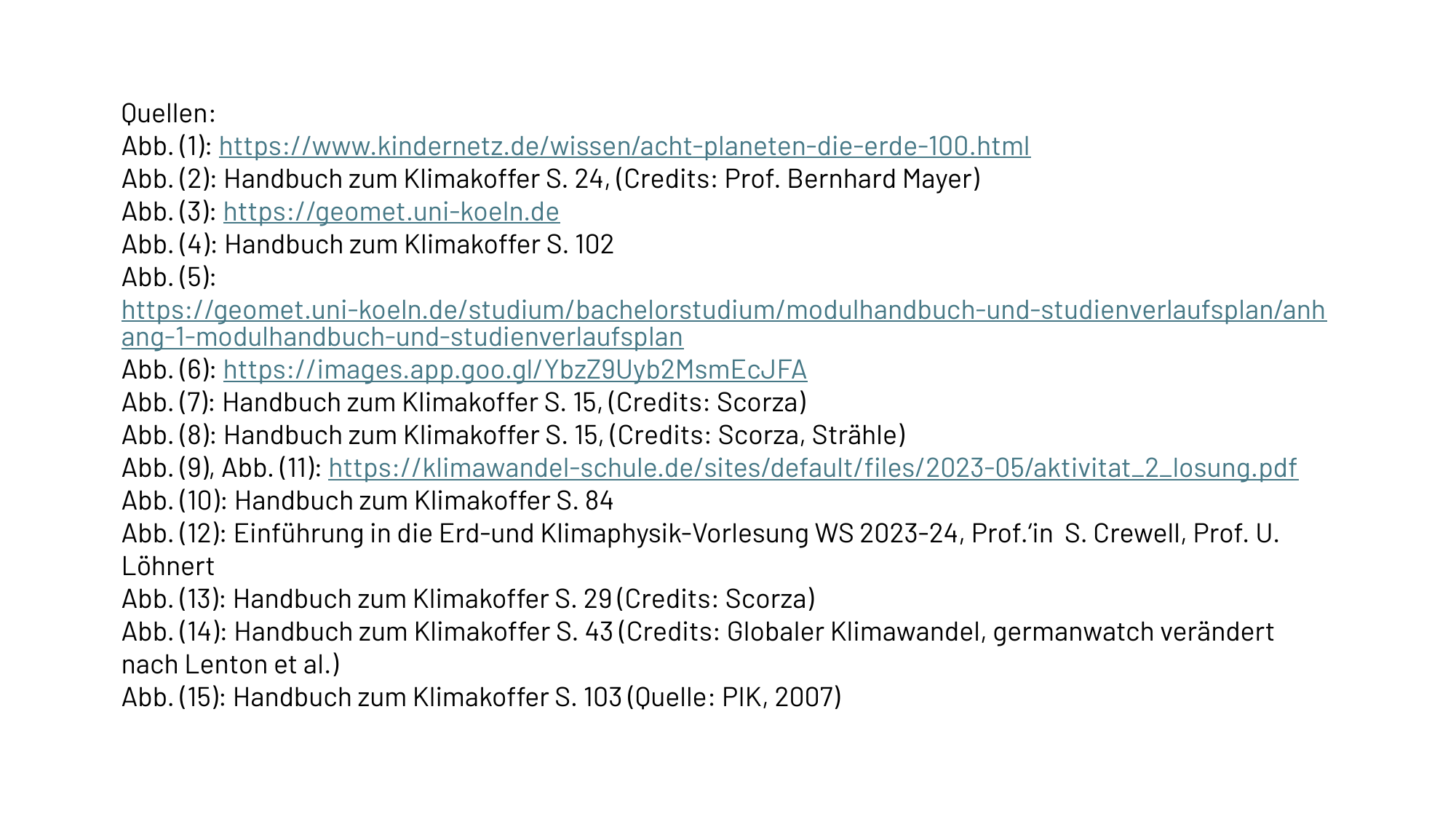

Quellen:
Abb. (1): https://www.kindernetz.de/wissen/acht-planeten-die-erde-100.html
Abb. (2): Handbuch zum Klimakoffer S. 24, (Credits: Prof. Bernhard Mayer)
Abb. (3): https://geomet.uni-koeln.de
Abb. (4): Handbuch zum Klimakoffer S. 102
Abb. (5): https://geomet.uni-koeln.de/studium/bachelorstudium/modulhandbuch-und-studienverlaufsplan/anhang-1-modulhandbuch-und-studienverlaufsplan
Abb. (6): https://images.app.goo.gl/YbzZ9Uyb2MsmEcJFA
Abb. (7): Handbuch zum Klimakoffer S. 15, (Credits: Scorza)
Abb. (8): Handbuch zum Klimakoffer S. 15, (Credits: Scorza, Strähle)
Abb. (9), Abb. (11): https://klimawandel-schule.de/sites/default/files/2023-05/aktivitat_2_losung.pdf
Abb. (10): Handbuch zum Klimakoffer S. 84
Abb. (12): Einführung in die Erd-und Klimaphysik-Vorlesung WS 2023-24, Prof.‘in  S. Crewell, Prof. U. Löhnert
Abb. (13): Handbuch zum Klimakoffer S. 29 (Credits: Scorza)
Abb. (14): Handbuch zum Klimakoffer S. 43 (Credits: Globaler Klimawandel, germanwatch verändert nach Lenton et al.)
Abb. (15): Handbuch zum Klimakoffer S. 103 (Quelle: PIK, 2007)